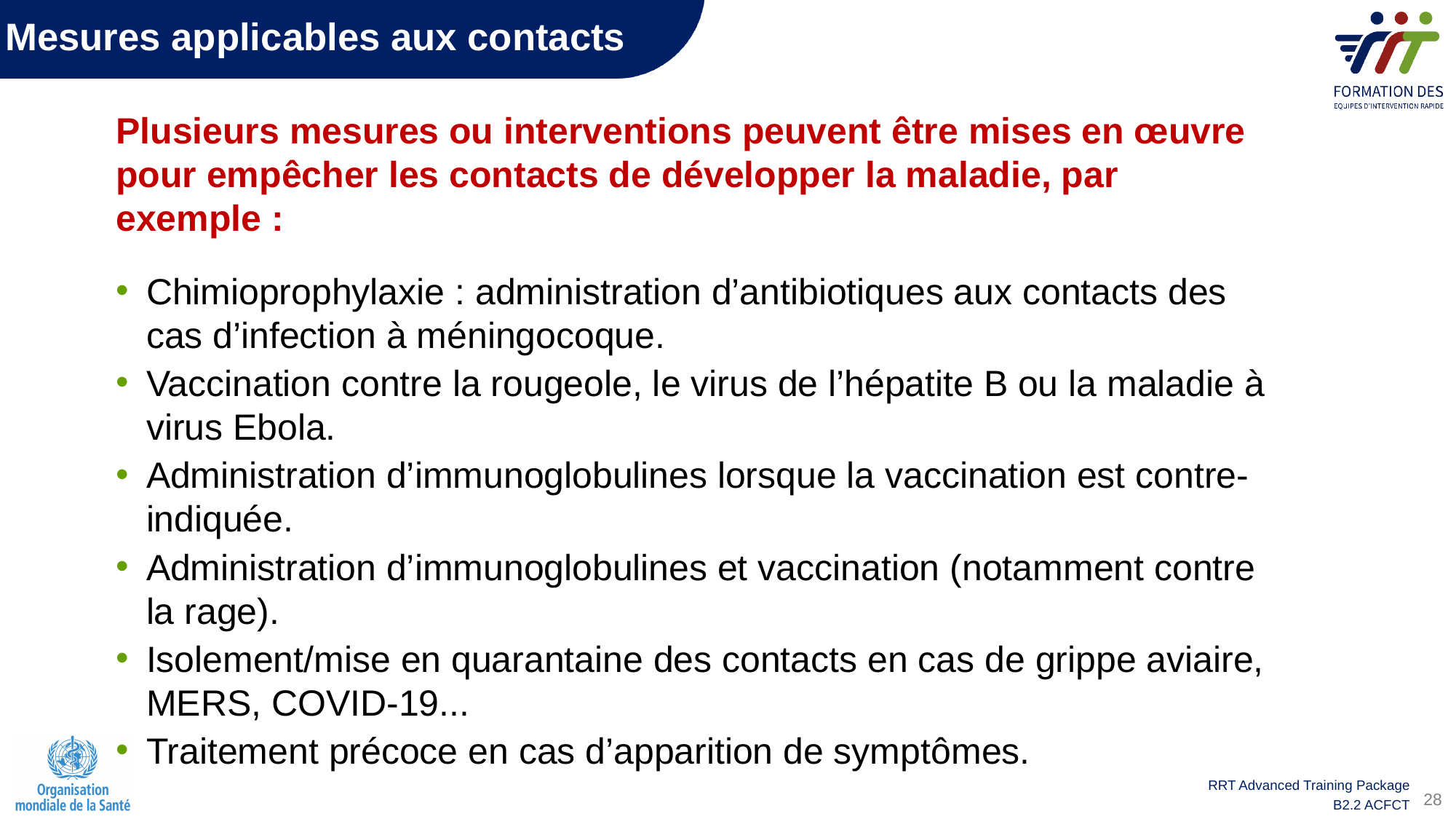

Mesures applicables aux contacts
Plusieurs mesures ou interventions peuvent être mises en œuvre pour empêcher les contacts de développer la maladie, par exemple :

Chimioprophylaxie : administration d’antibiotiques aux contacts des cas d’infection à méningocoque.
Vaccination contre la rougeole, le virus de l’hépatite B ou la maladie à virus Ebola.
Administration d’immunoglobulines lorsque la vaccination est contre-indiquée.
Administration d’immunoglobulines et vaccination (notamment contre la rage).
Isolement/mise en quarantaine des contacts en cas de grippe aviaire, MERS, COVID-19...
Traitement précoce en cas d’apparition de symptômes.